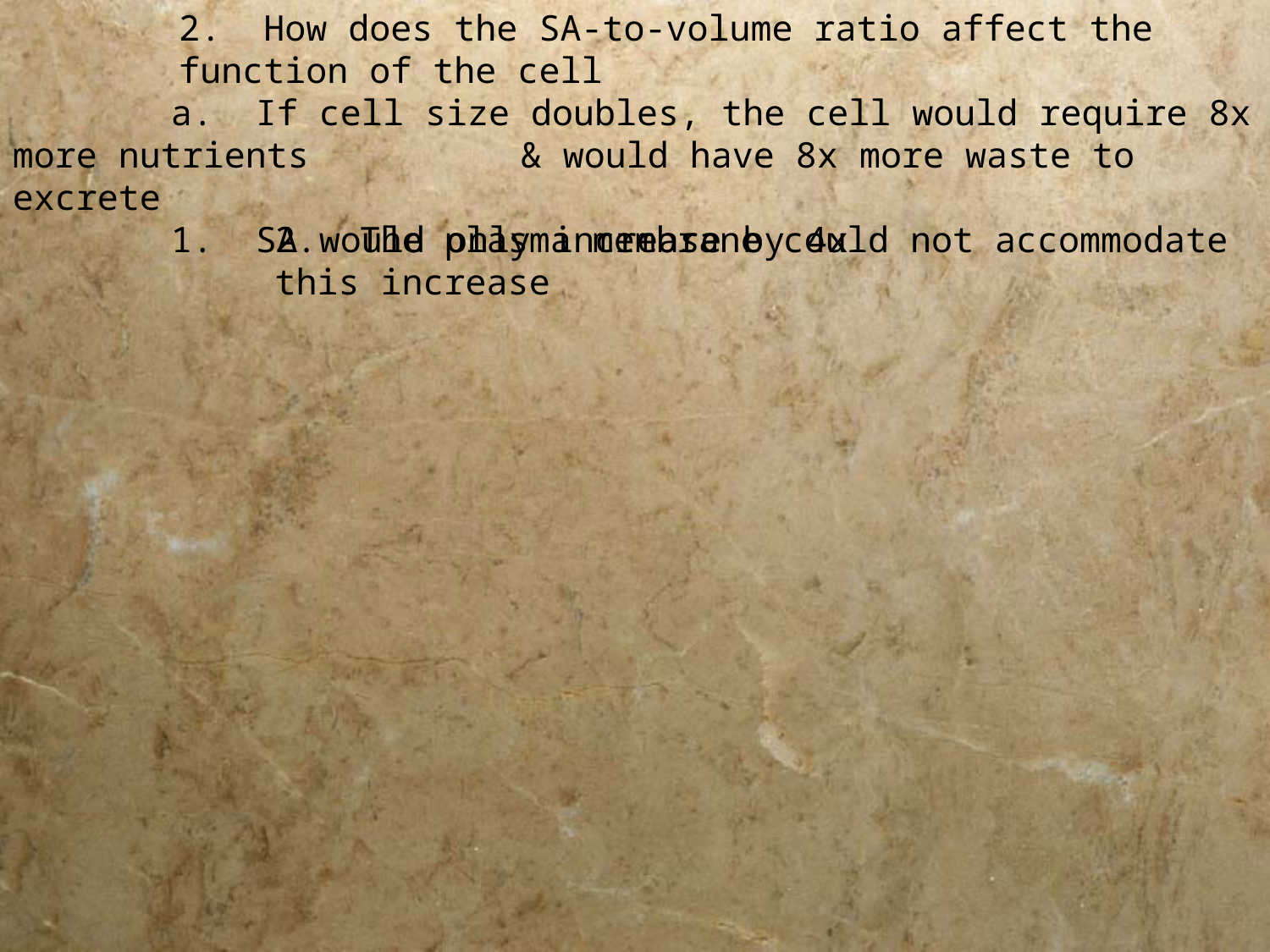

2.  How does the SA-to-volume ratio affect the function of the cell
	a.  If cell size doubles, the cell would require 8x more nutrients 		& would have 8x more waste to excrete
	1.  SA would only increase by 4x
	2.  The plasma membrane could not accommodate this increase